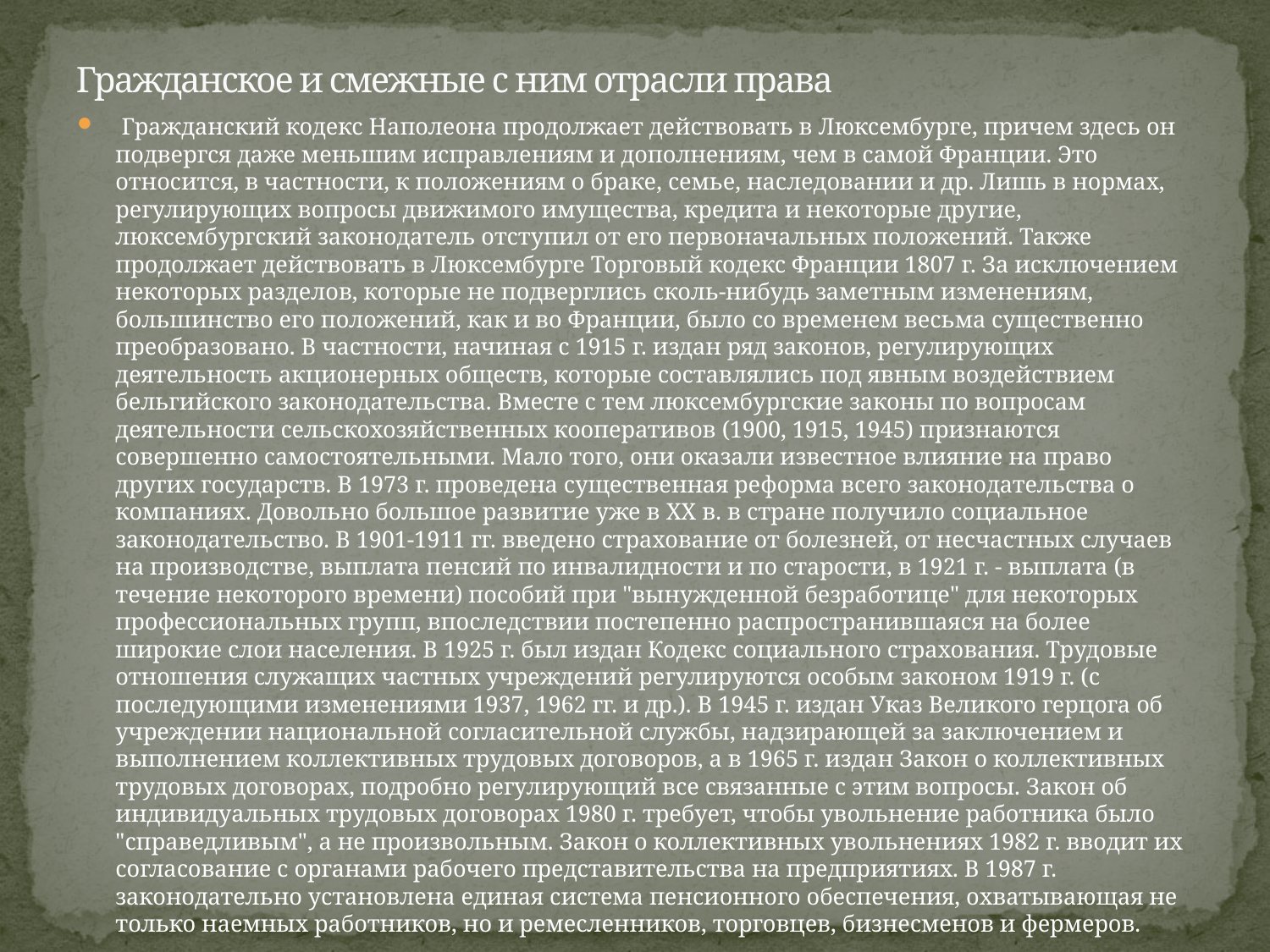

# Гражданское и смежные с ним отрасли права
 Гражданский кодекс Наполеона продолжает действовать в Люксембурге, причем здесь он подвергся даже меньшим исправлениям и дополнениям, чем в самой Франции. Это относится, в частности, к положениям о браке, семье, наследовании и др. Лишь в нормах, регулирующих вопросы движимого имущества, кредита и некоторые другие, люксембургский законодатель отступил от его первоначальных положений. Также продолжает действовать в Люксембурге Торговый кодекс Франции 1807 г. За исключением некоторых разделов, которые не подверглись сколь-нибудь заметным изменениям, большинство его положений, как и во Франции, было со временем весьма существенно преобразовано. В частности, начиная с 1915 г. издан ряд законов, регулирующих деятельность акционерных обществ, которые составлялись под явным воздействием бельгийского законодательства. Вместе с тем люксембургские законы по вопросам деятельности сельскохозяйственных кооперативов (1900, 1915, 1945) признаются совершенно самостоятельными. Мало того, они оказали известное влияние на право других государств. В 1973 г. проведена существенная реформа всего законодательства о компаниях. Довольно большое развитие уже в XX в. в стране получило социальное законодательство. В 1901-1911 гг. введено страхование от болезней, от несчастных случаев на производстве, выплата пенсий по инвалидности и по старости, в 1921 г. - выплата (в течение некоторого времени) пособий при "вынужденной безработице" для некоторых профессиональных групп, впоследствии постепенно распространившаяся на более широкие слои населения. В 1925 г. был издан Кодекс социального страхования. Трудовые отношения служащих частных учреждений регулируются особым законом 1919 г. (с последующими изменениями 1937, 1962 гг. и др.). В 1945 г. издан Указ Великого герцога об учреждении национальной согласительной службы, надзирающей за заключением и выполнением коллективных трудовых договоров, а в 1965 г. издан Закон о коллективных трудовых договорах, подробно регулирующий все связанные с этим вопросы. Закон об индивидуальных трудовых договорах 1980 г. требует, чтобы увольнение работника было "справедливым", а не произвольным. Закон о коллективных увольнениях 1982 г. вводит их согласование с органами рабочего представительства на предприятиях. В 1987 г. законодательно установлена единая система пенсионного обеспечения, охватывающая не только наемных работников, но и ремесленников, торговцев, бизнесменов и фермеров.
 За последние годы в Люксембурге приняты решительные законодательные меры по охране окружающей среды.